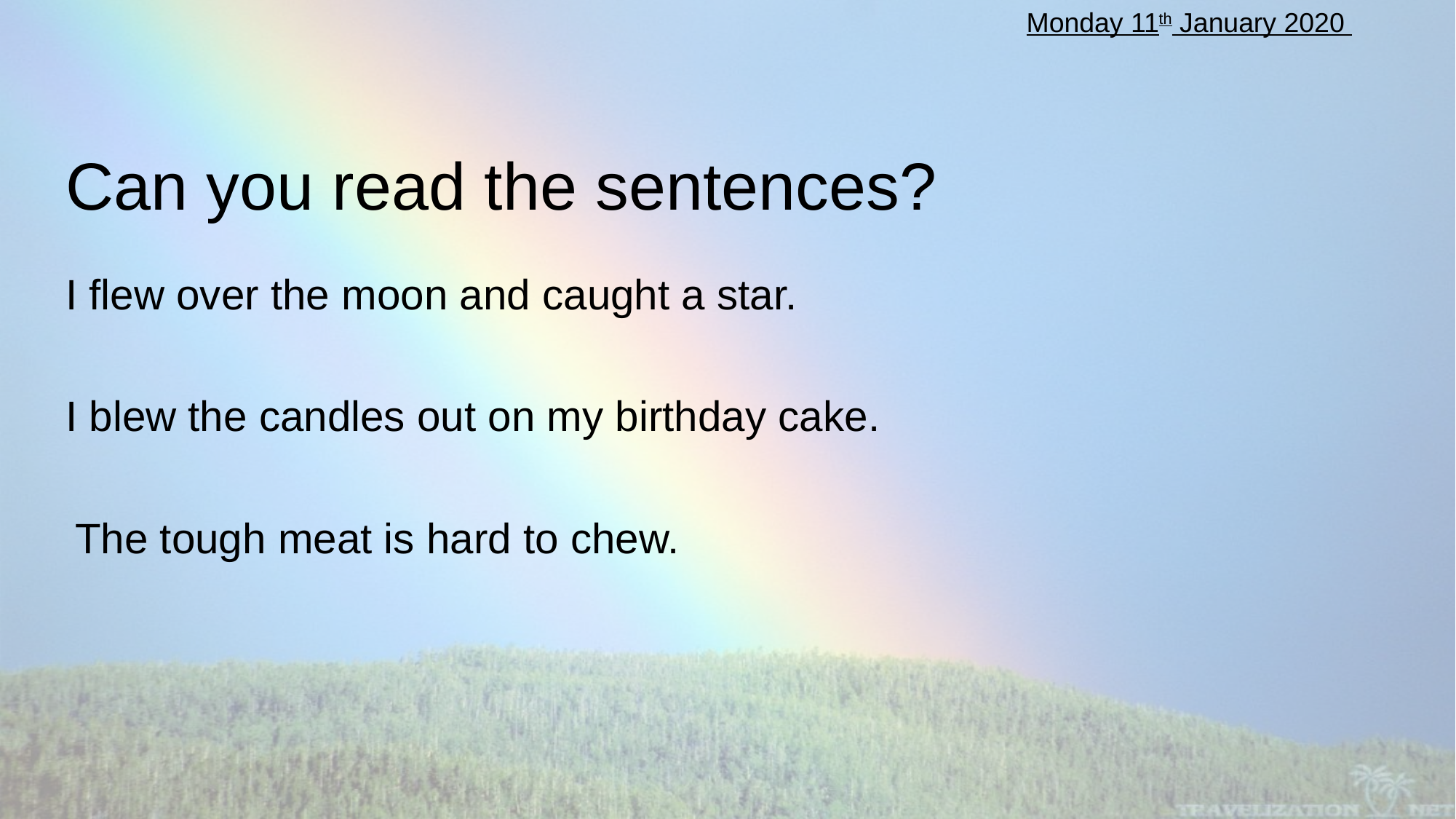

Monday 11th January 2020
# Can you read the sentences?
I flew over the moon and caught a star.

I blew the candles out on my birthday cake.

 The tough meat is hard to chew.